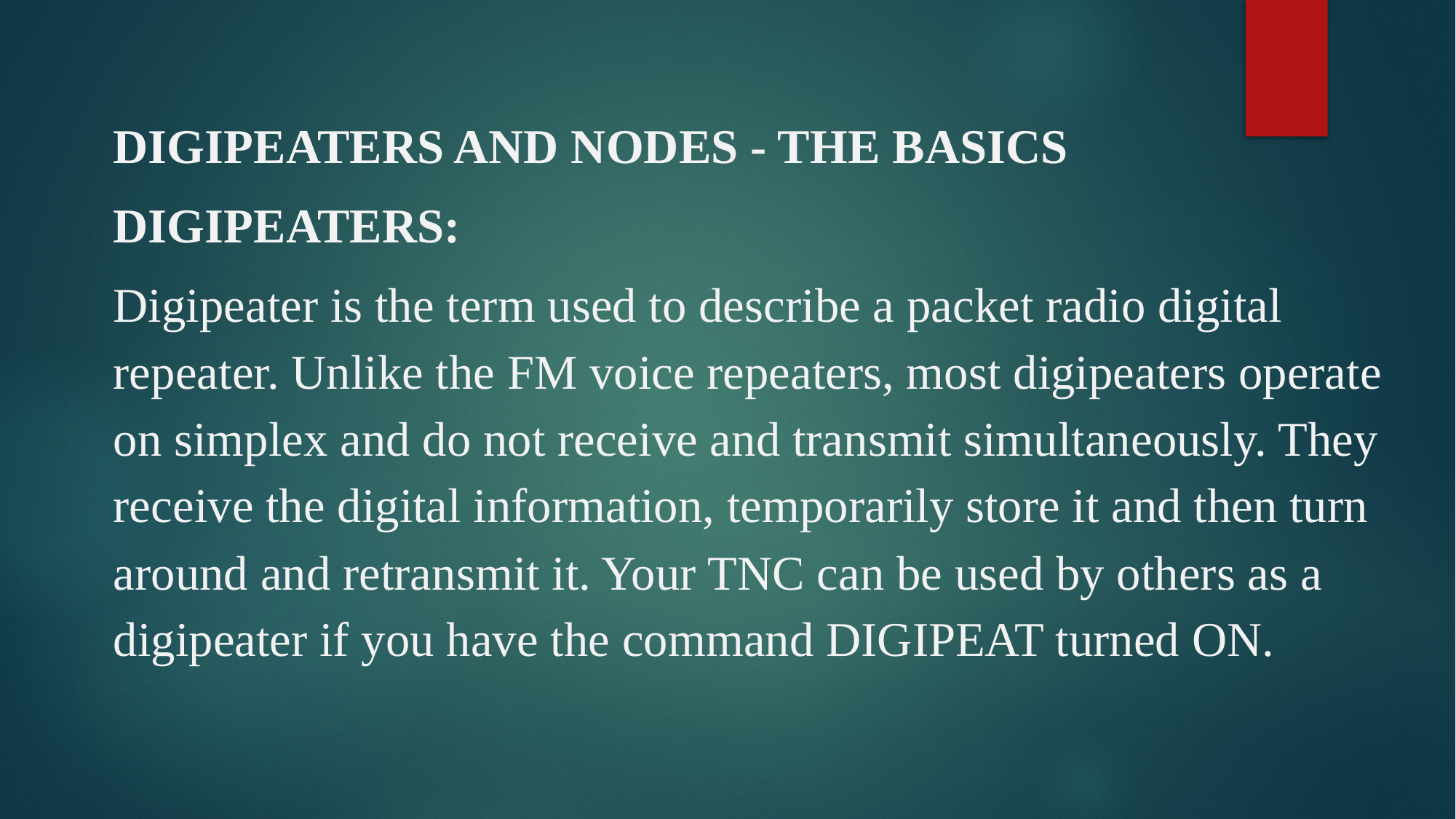

DIGIPEATERS AND NODES - THE BASICS
DIGIPEATERS:
Digipeater is the term used to describe a packet radio digital repeater. Unlike the FM voice repeaters, most digipeaters operate on simplex and do not receive and transmit simultaneously. They receive the digital information, temporarily store it and then turn around and retransmit it. Your TNC can be used by others as a digipeater if you have the command DIGIPEAT turned ON.